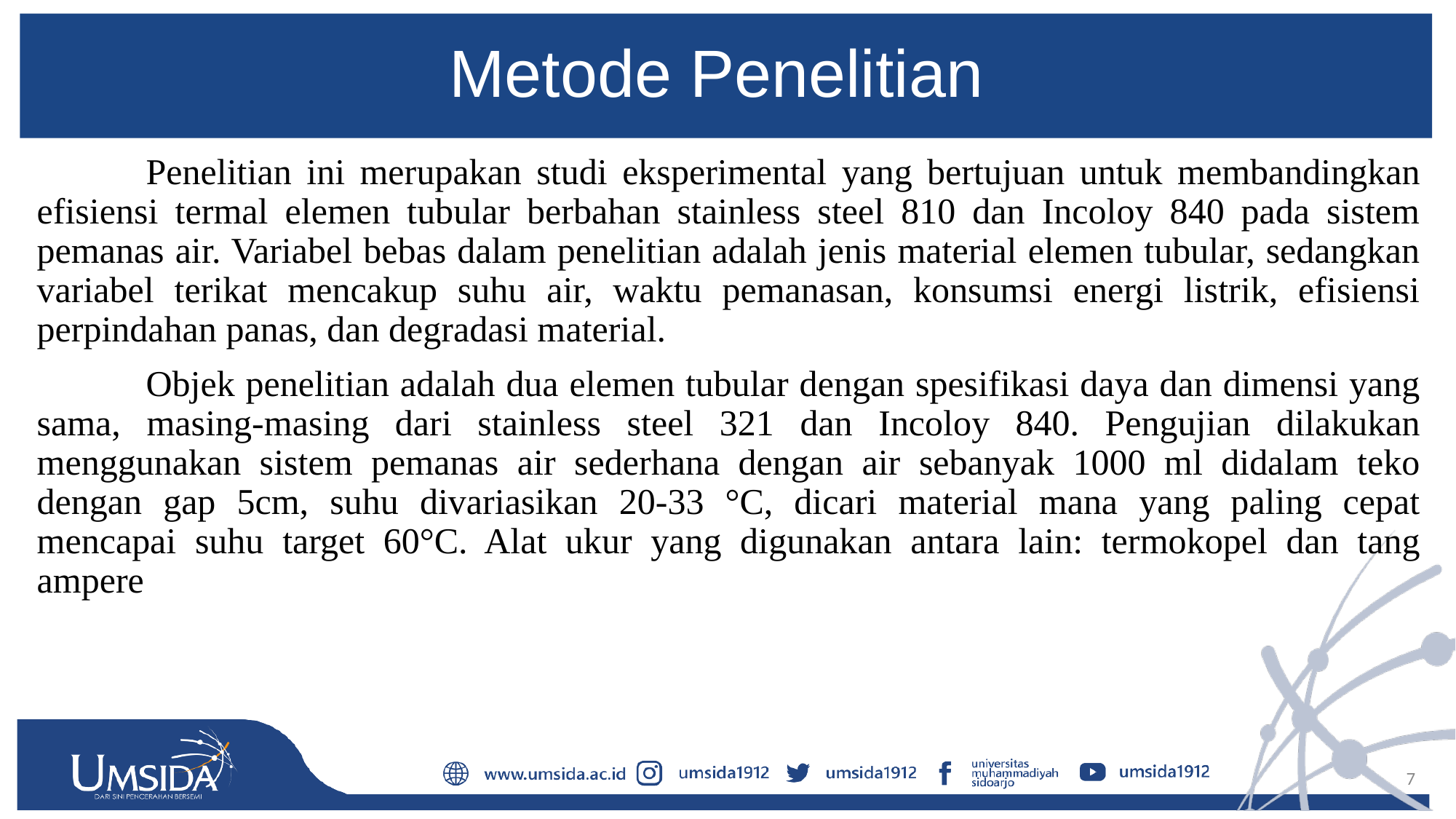

# Metode Penelitian
	Penelitian ini merupakan studi eksperimental yang bertujuan untuk membandingkan efisiensi termal elemen tubular berbahan stainless steel 810 dan Incoloy 840 pada sistem pemanas air. Variabel bebas dalam penelitian adalah jenis material elemen tubular, sedangkan variabel terikat mencakup suhu air, waktu pemanasan, konsumsi energi listrik, efisiensi perpindahan panas, dan degradasi material.
	Objek penelitian adalah dua elemen tubular dengan spesifikasi daya dan dimensi yang sama, masing-masing dari stainless steel 321 dan Incoloy 840. Pengujian dilakukan menggunakan sistem pemanas air sederhana dengan air sebanyak 1000 ml didalam teko dengan gap 5cm, suhu divariasikan 20-33 °C, dicari material mana yang paling cepat mencapai suhu target 60°C. Alat ukur yang digunakan antara lain: termokopel dan tang ampere